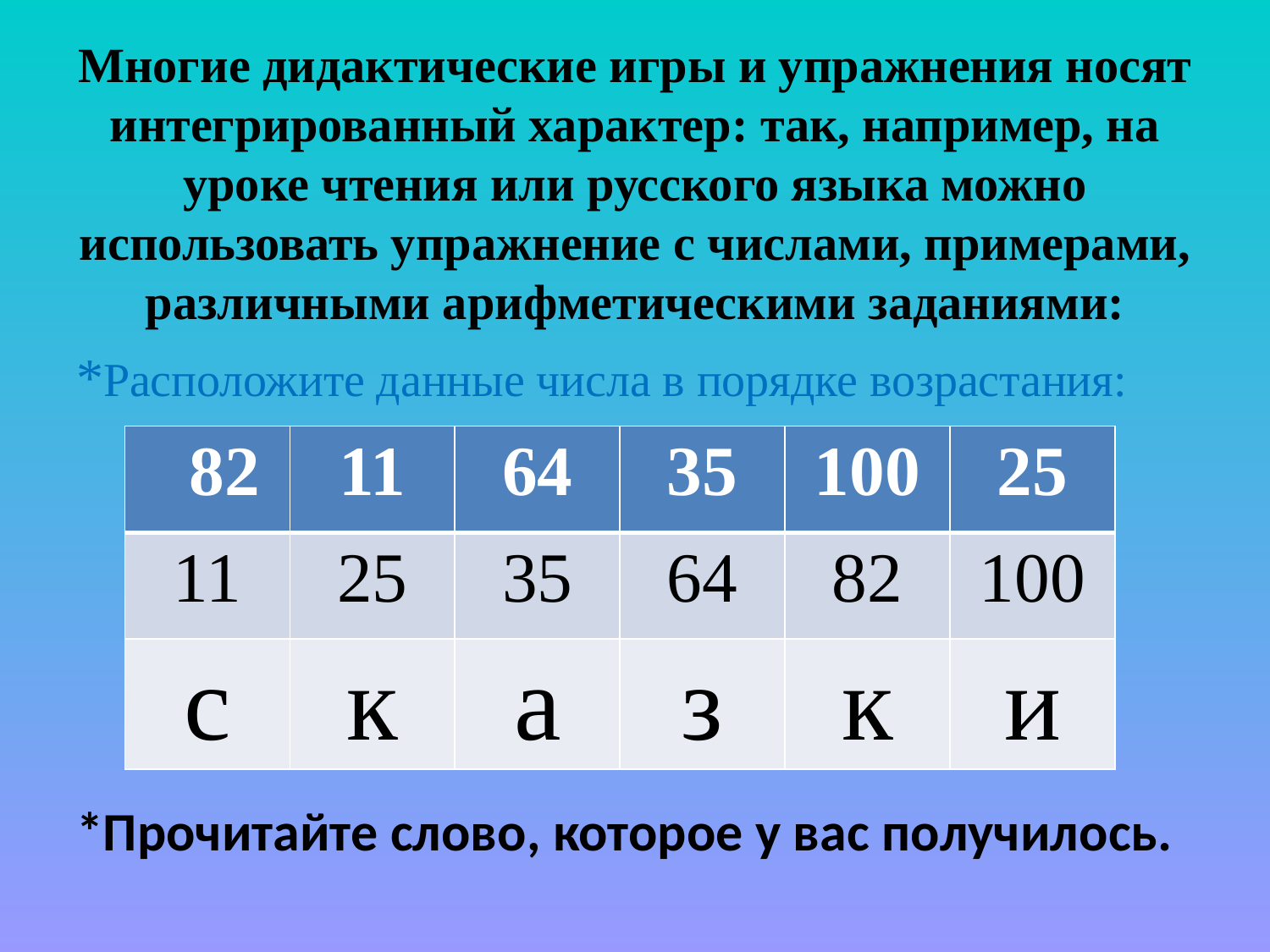

# Многие дидактические игры и упражнения носят интегрированный характер: так, например, на уроке чтения или русского языка можно использовать упражнение с числами, примерами, различными арифметическими заданиями:
*Расположите данные числа в порядке возрастания:

*Прочитайте слово, которое у вас получилось.

| 82 | 11 | 64 | 35 | 100 | 25 |
| --- | --- | --- | --- | --- | --- |
| 11 | 25 | 35 | 64 | 82 | 100 |
| с | к | а | з | к | и |